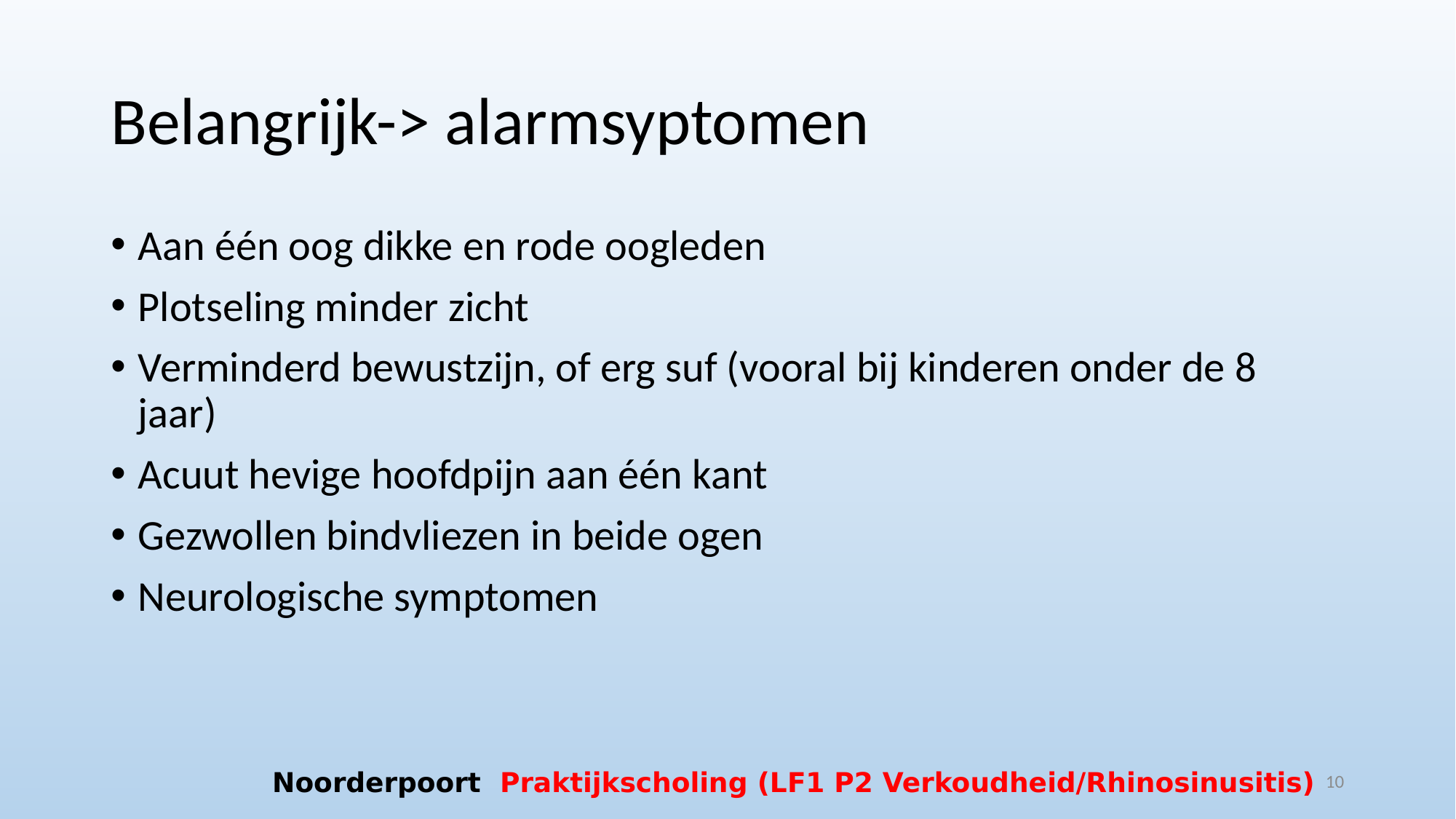

# Belangrijk-> alarmsyptomen
Aan één oog dikke en rode oogleden
Plotseling minder zicht
Verminderd bewustzijn, of erg suf (vooral bij kinderen onder de 8 jaar)
Acuut hevige hoofdpijn aan één kant
Gezwollen bindvliezen in beide ogen
Neurologische symptomen
10
Noorderpoort  Praktijkscholing (LF1 P2 Verkoudheid/Rhinosinusitis)